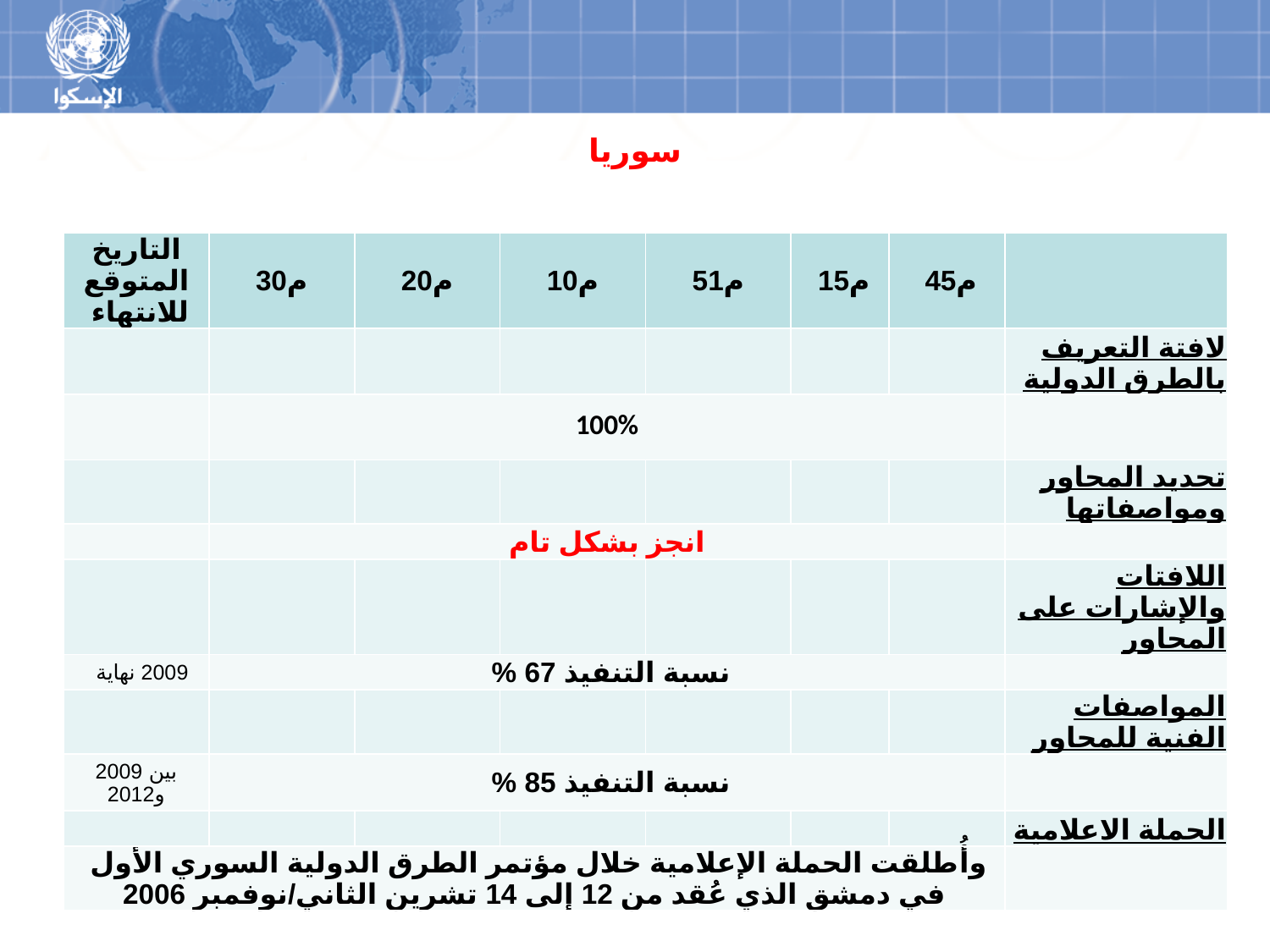

# سوريا
| التاريخ المتوقع للانتهاء | م30 | م20 | م10 | م51 | م15 | م45 |  |
| --- | --- | --- | --- | --- | --- | --- | --- |
|  |  |  |  |  |  |  | لافتة التعريف بالطرق الدولية |
|  | 100% |  |  |  |  |  |  |
|  |  |  |  |  |  |  | تحديد المحاور ومواصفاتها |
|  | انجز بشكل تام |  |  |  |  |  |  |
|  |  |  |  |  |  |  | اللافتات والإشارات على المحاور |
| 2009 نهاية | نسبة التنفيذ 67 % |  |  |  |  |  |  |
|  |  |  |  |  |  |  | المواصفات الفنية للمحاور |
| بين 2009 و2012 | نسبة التنفيذ 85 % |  |  |  |  |  |  |
|  |  |  |  |  |  |  | الحملة الاعلامية |
| وأُطلقت الحملة الإعلامية خلال مؤتمر الطرق الدولية السوري الأول في دمشق الذي عُقد من 12 إلى 14 تشرين الثاني/نوفمبر 2006 |  |  |  |  |  |  |  |